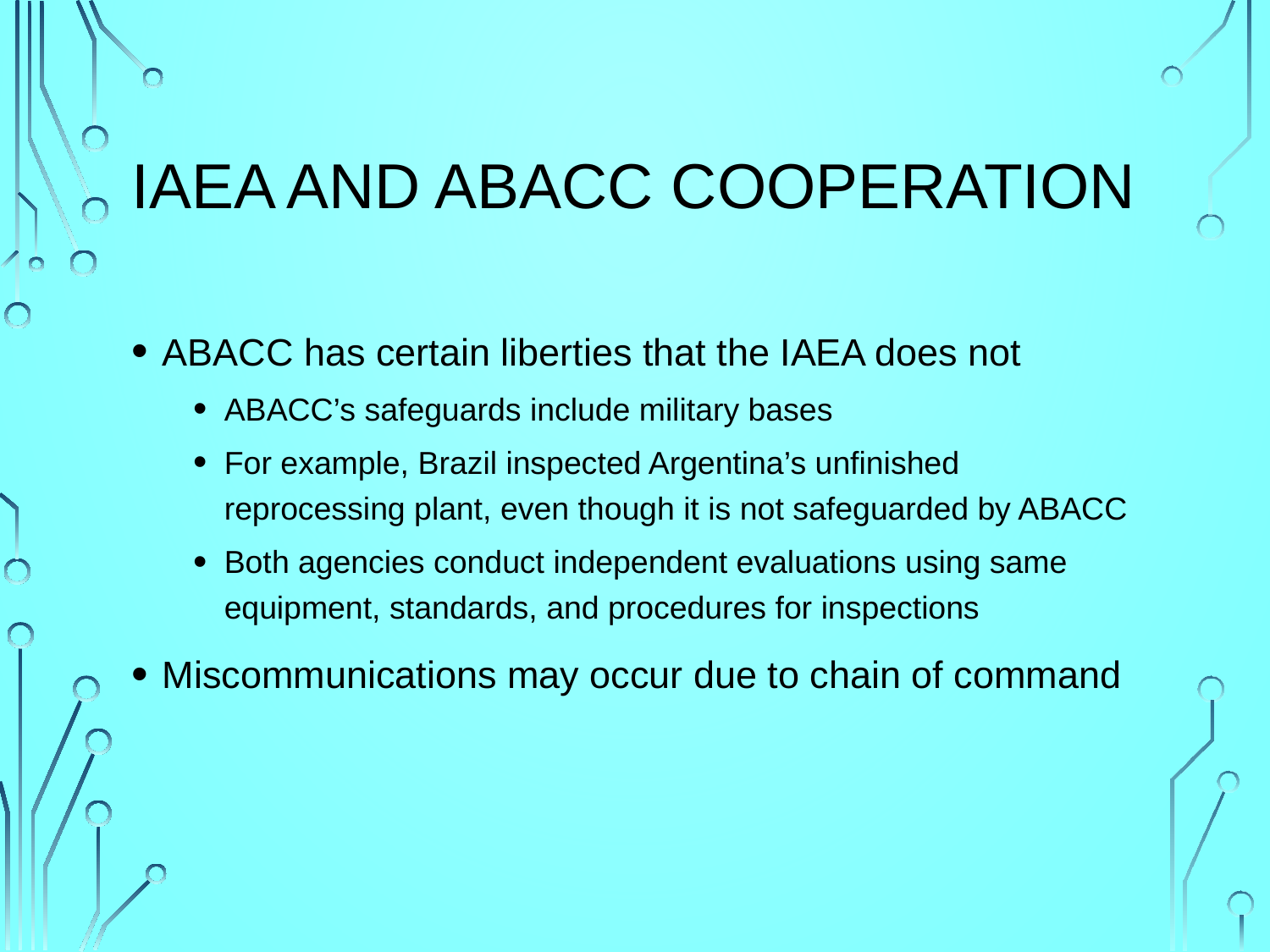

# IAEA and ABACC Cooperation
ABACC has certain liberties that the IAEA does not
ABACC’s safeguards include military bases
For example, Brazil inspected Argentina’s unfinished reprocessing plant, even though it is not safeguarded by ABACC
Both agencies conduct independent evaluations using same equipment, standards, and procedures for inspections
Miscommunications may occur due to chain of command